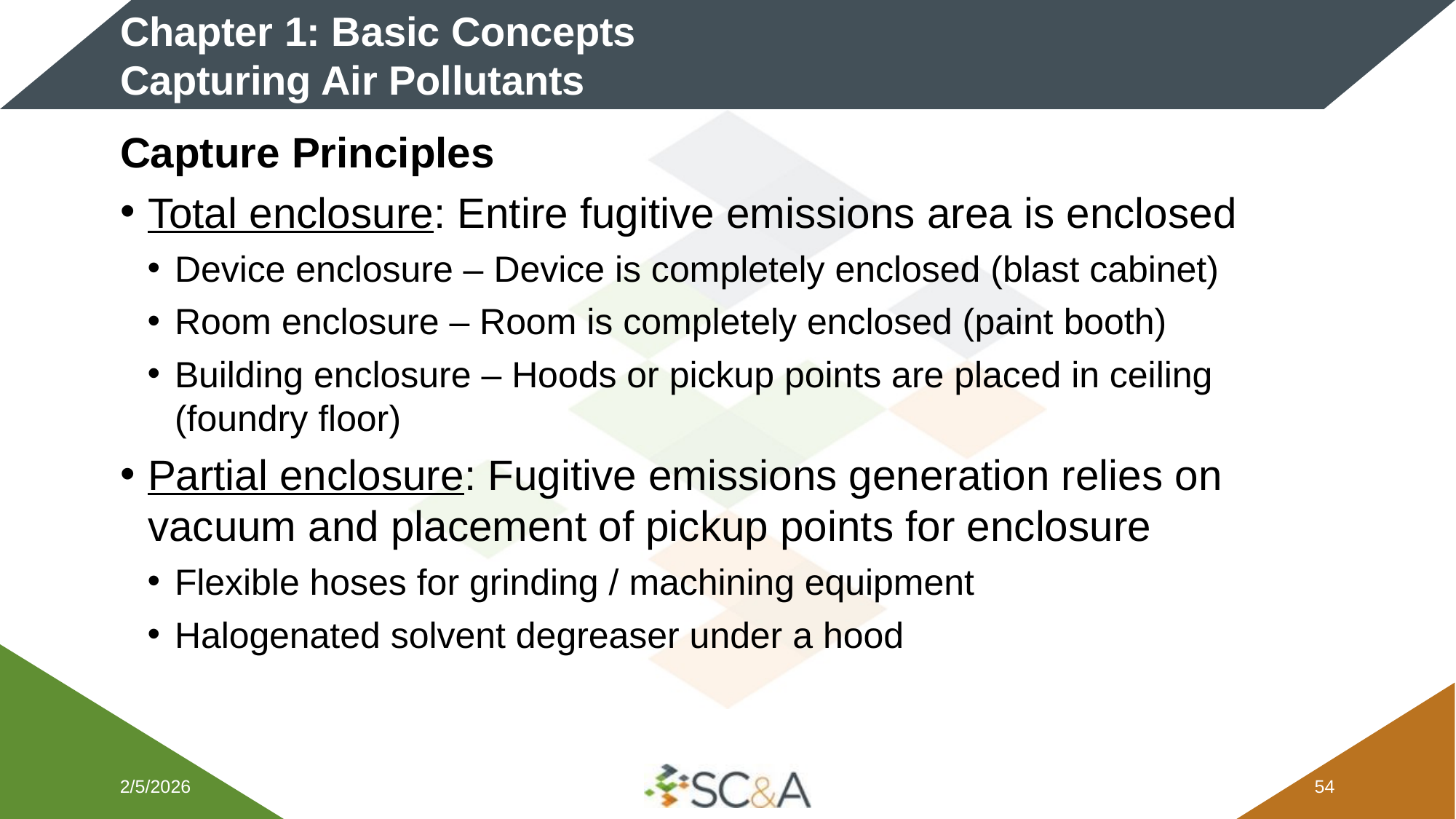

# Chapter 1: Basic Concepts Capturing Air Pollutants
Capture Principles
Total enclosure: Entire fugitive emissions area is enclosed
Device enclosure – Device is completely enclosed (blast cabinet)
Room enclosure – Room is completely enclosed (paint booth)
Building enclosure – Hoods or pickup points are placed in ceiling (foundry floor)
Partial enclosure: Fugitive emissions generation relies on vacuum and placement of pickup points for enclosure
Flexible hoses for grinding / machining equipment
Halogenated solvent degreaser under a hood
2/5/2026
54